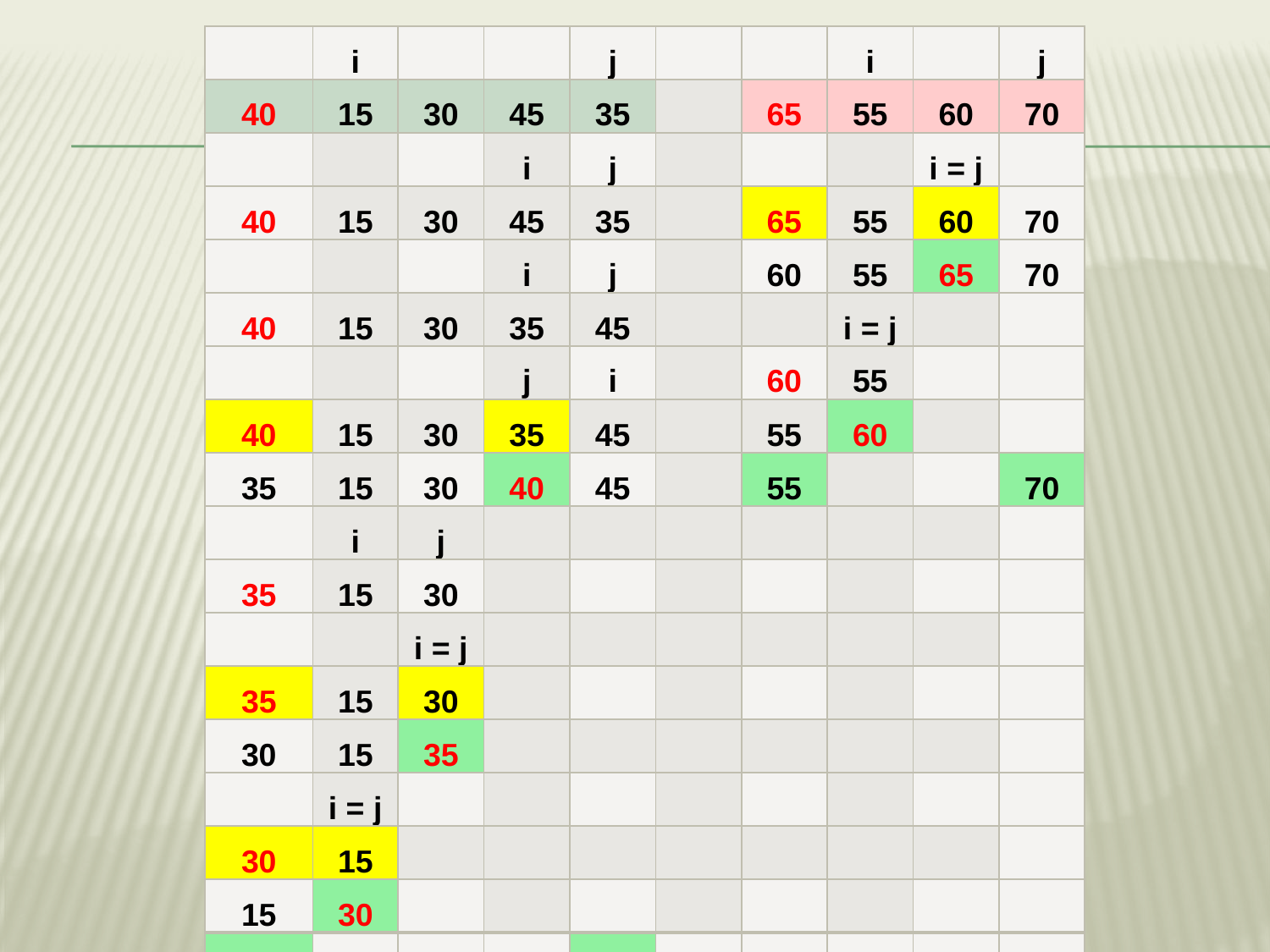

|  | i |  |  | j |  |  | i |  | j |
| --- | --- | --- | --- | --- | --- | --- | --- | --- | --- |
| 40 | 15 | 30 | 45 | 35 |  | 65 | 55 | 60 | 70 |
|  |  |  | i | j |  |  |  | i = j |  |
| 40 | 15 | 30 | 45 | 35 |  | 65 | 55 | 60 | 70 |
|  |  |  | i | j |  | 60 | 55 | 65 | 70 |
| 40 | 15 | 30 | 35 | 45 |  |  | i = j |  |  |
|  |  |  | j | i |  | 60 | 55 |  |  |
| 40 | 15 | 30 | 35 | 45 |  | 55 | 60 |  |  |
| 35 | 15 | 30 | 40 | 45 |  | 55 |  |  | 70 |
|  | i | j |  |  |  |  |  |  |  |
| 35 | 15 | 30 |  |  |  |  |  |  |  |
|  |  | i = j |  |  |  |  |  |  |  |
| 35 | 15 | 30 |  |  |  |  |  |  |  |
| 30 | 15 | 35 |  |  |  |  |  |  |  |
|  | i = j |  |  |  |  |  |  |  |  |
| 30 | 15 |  |  |  |  |  |  |  |  |
| 15 | 30 |  |  |  |  |  |  |  |  |
| 15 |  |  |  | 45 |  |  |  |  |  |